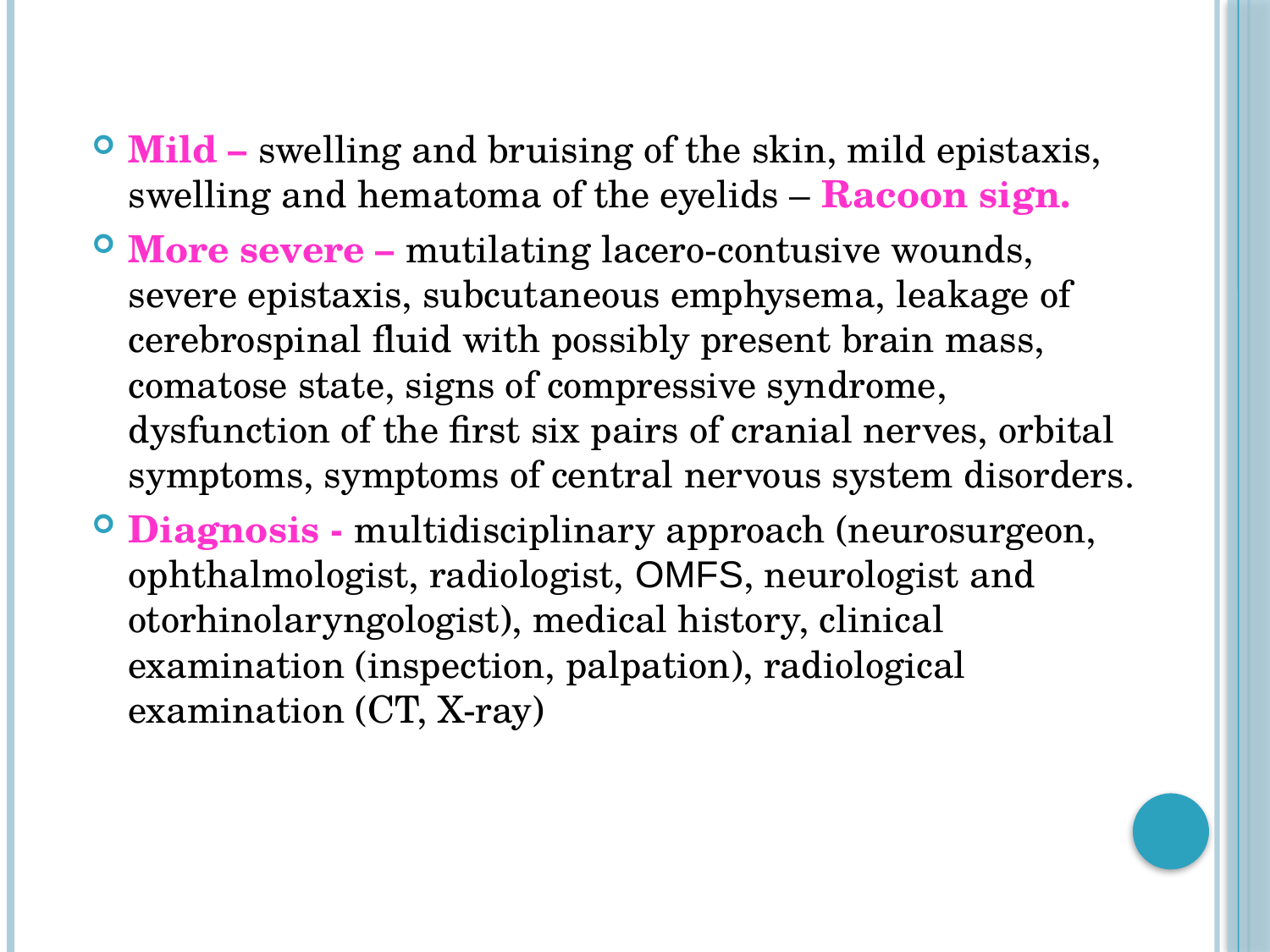

Mild – swelling and bruising of the skin, mild epistaxis, swelling and hematoma of the eyelids – Racoon sign.
More severe – mutilating lacero-contusive wounds, severe epistaxis, subcutaneous emphysema, leakage of cerebrospinal fluid with possibly present brain mass, comatose state, signs of compressive syndrome, dysfunction of the first six pairs of cranial nerves, orbital symptoms, symptoms of central nervous system disorders.
Diagnosis - multidisciplinary approach (neurosurgeon, ophthalmologist, radiologist, OMFS, neurologist and otorhinolaryngologist), medical history, clinical examination (inspection, palpation), radiological examination (CT, X-ray)